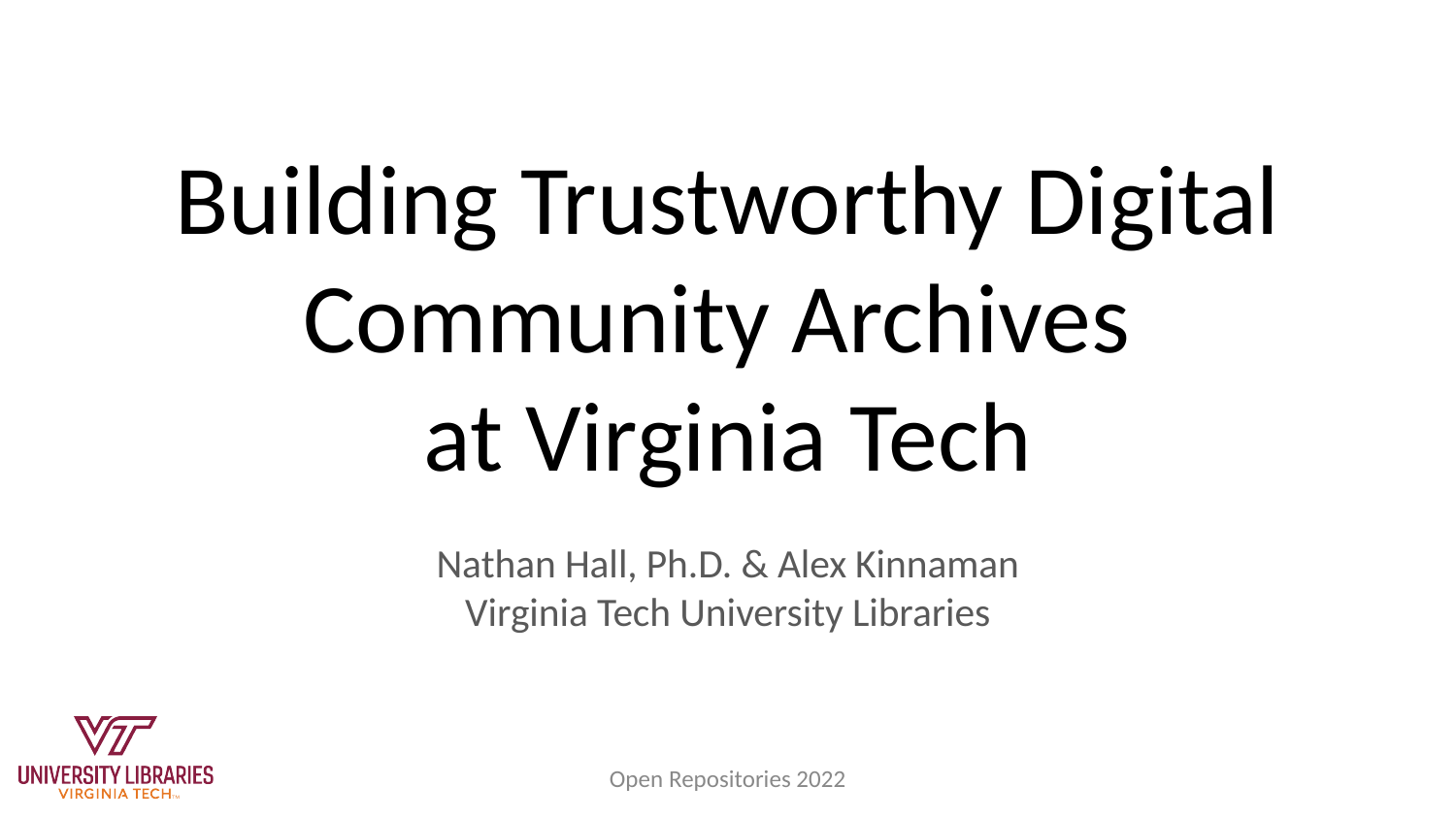

# Building Trustworthy Digital Community Archives
at Virginia Tech
Nathan Hall, Ph.D. & Alex Kinnaman
Virginia Tech University Libraries